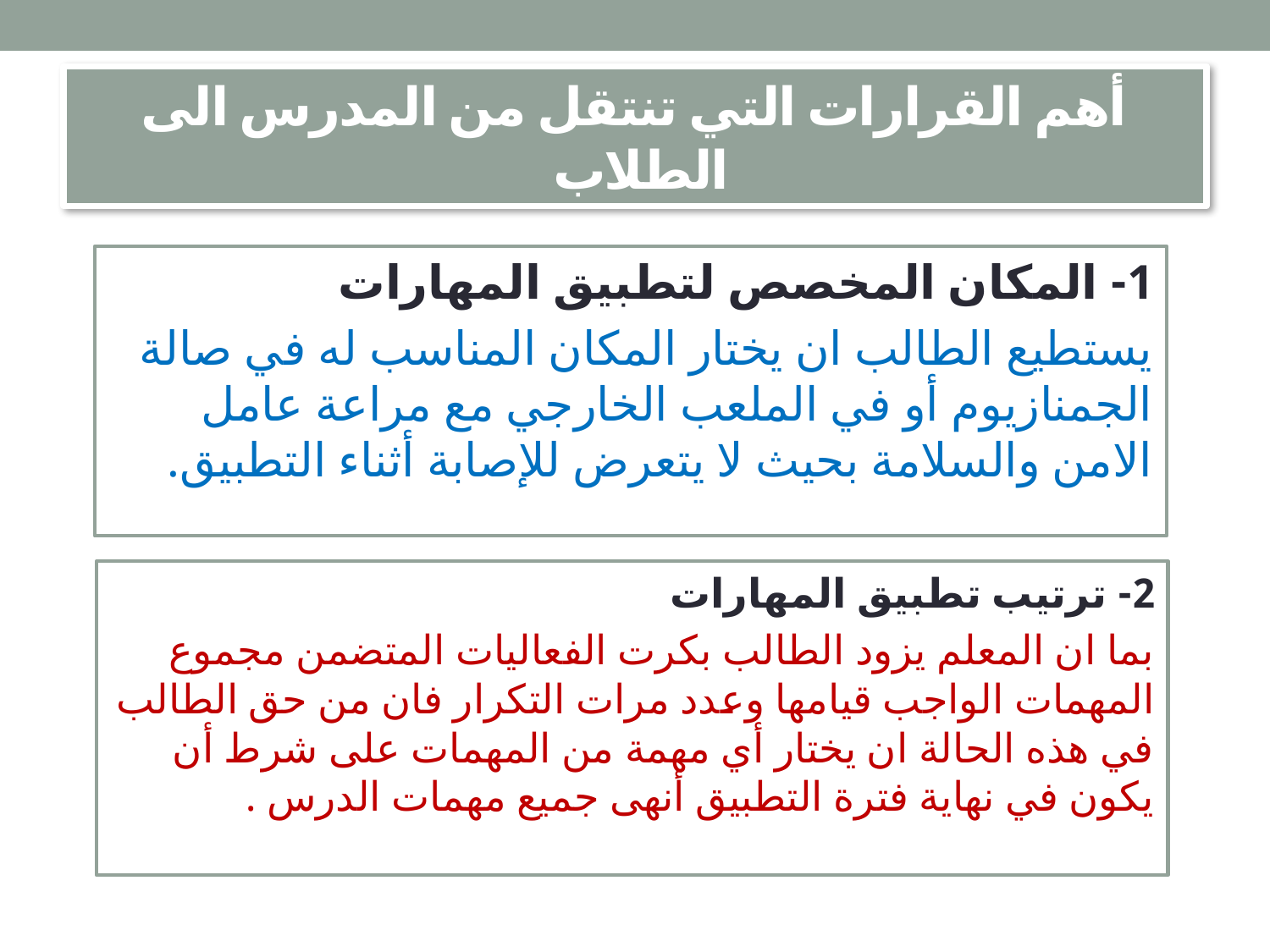

# أهم القرارات التي تنتقل من المدرس الى الطلاب
1- المكان المخصص لتطبيق المهارات
يستطيع الطالب ان يختار المكان المناسب له في صالة الجمنازيوم أو في الملعب الخارجي مع مراعة عامل الامن والسلامة بحيث لا يتعرض للإصابة أثناء التطبيق.
2- ترتيب تطبيق المهارات
بما ان المعلم يزود الطالب بكرت الفعاليات المتضمن مجموع المهمات الواجب قيامها وعدد مرات التكرار فان من حق الطالب في هذه الحالة ان يختار أي مهمة من المهمات على شرط أن يكون في نهاية فترة التطبيق أنهى جميع مهمات الدرس .